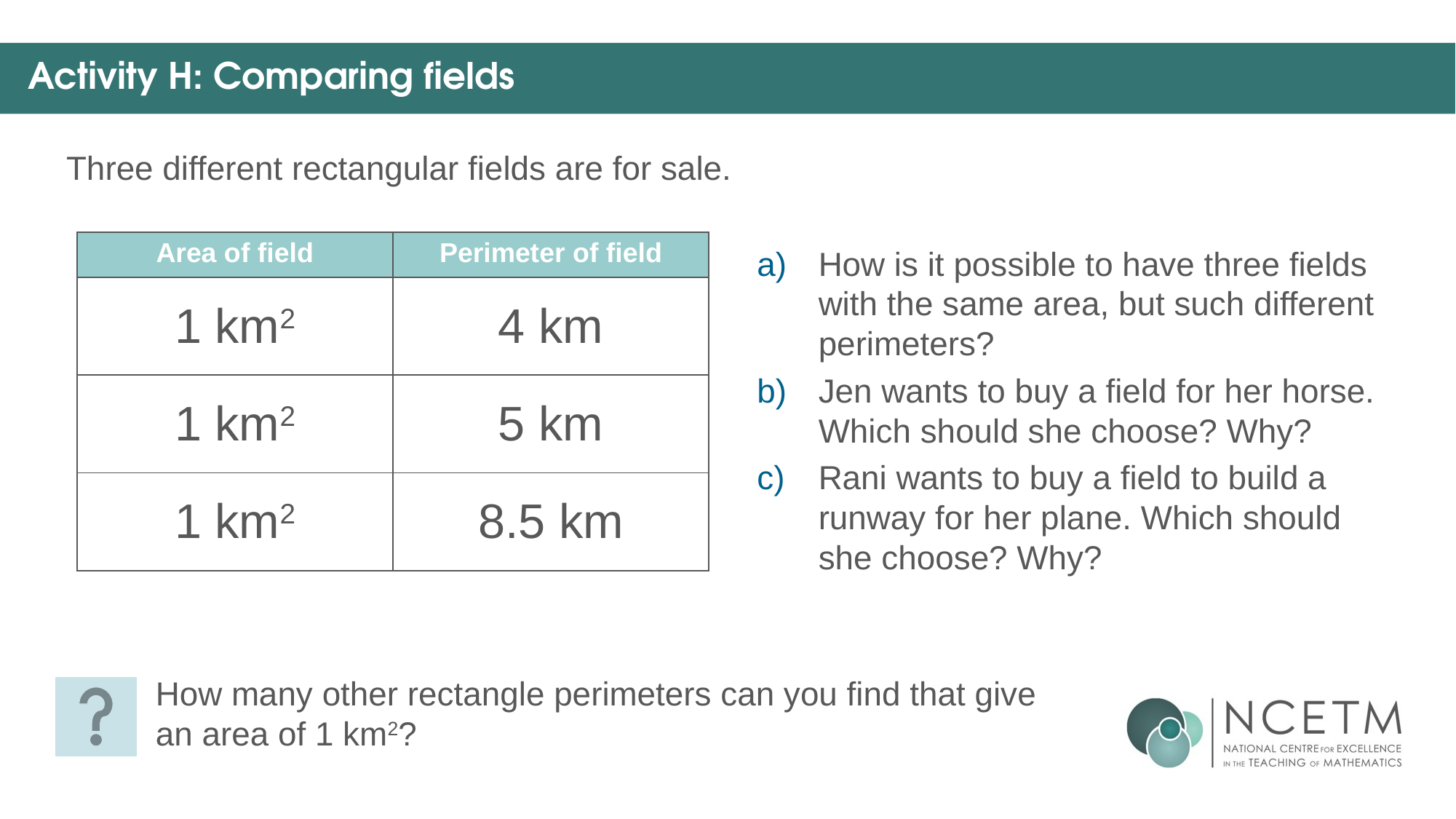

Activity H: Comparing fields
Three different rectangular fields are for sale.
| Area of field | Perimeter of field |
| --- | --- |
| 1 km2 | 4 km |
| 1 km2 | 5 km |
| 1 km2 | 8.5 km |
How is it possible to have three fields with the same area, but such different perimeters?
Jen wants to buy a field for her horse. Which should she choose? Why?
Rani wants to buy a field to build a runway for her plane. Which should she choose? Why?
How many other rectangle perimeters can you find that give an area of 1 km2?